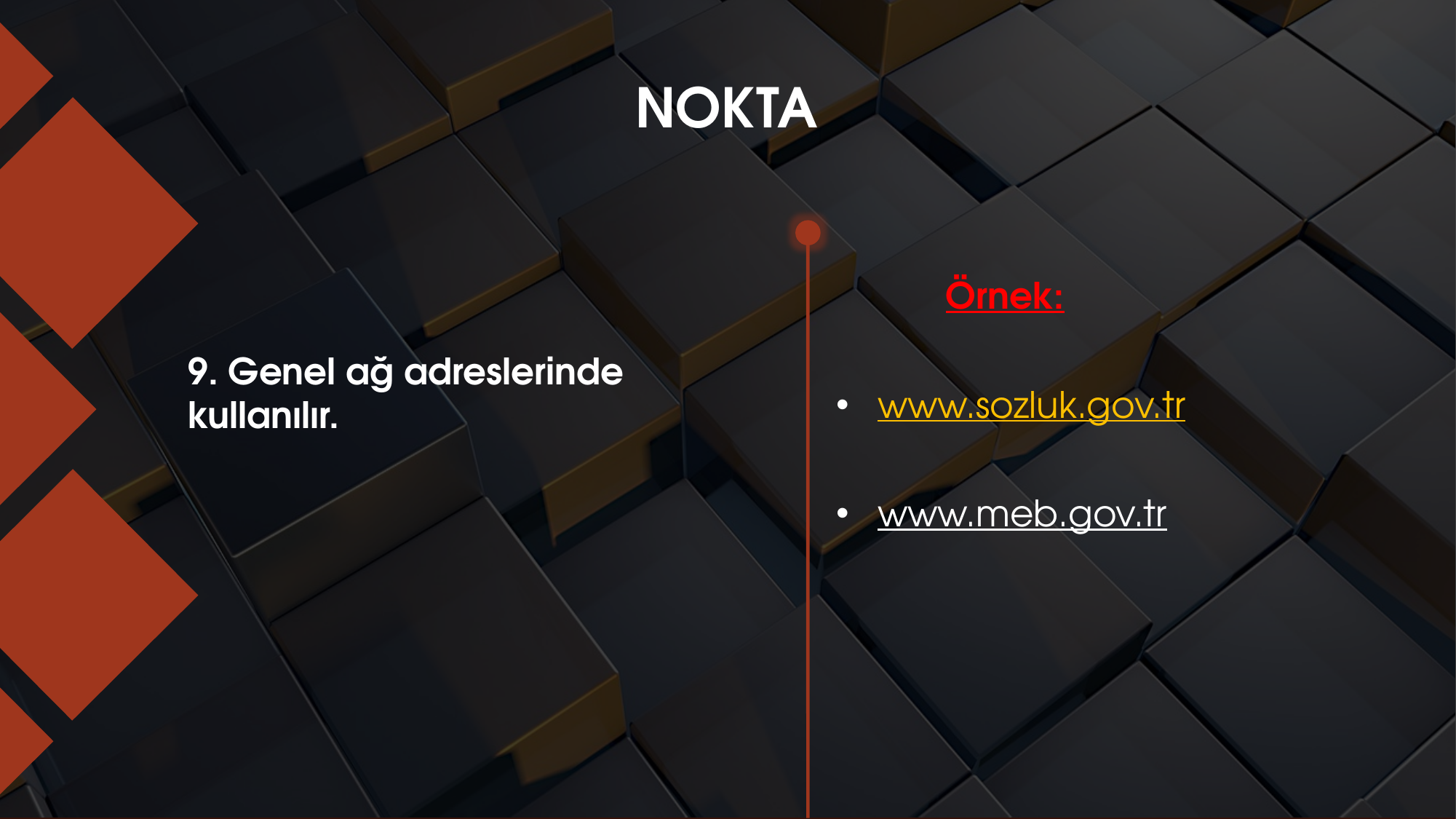

# NOKTA

	Örnek:

www.sozluk.gov.tr

www.meb.gov.tr

9. Genel ağ adreslerinde kullanılır.